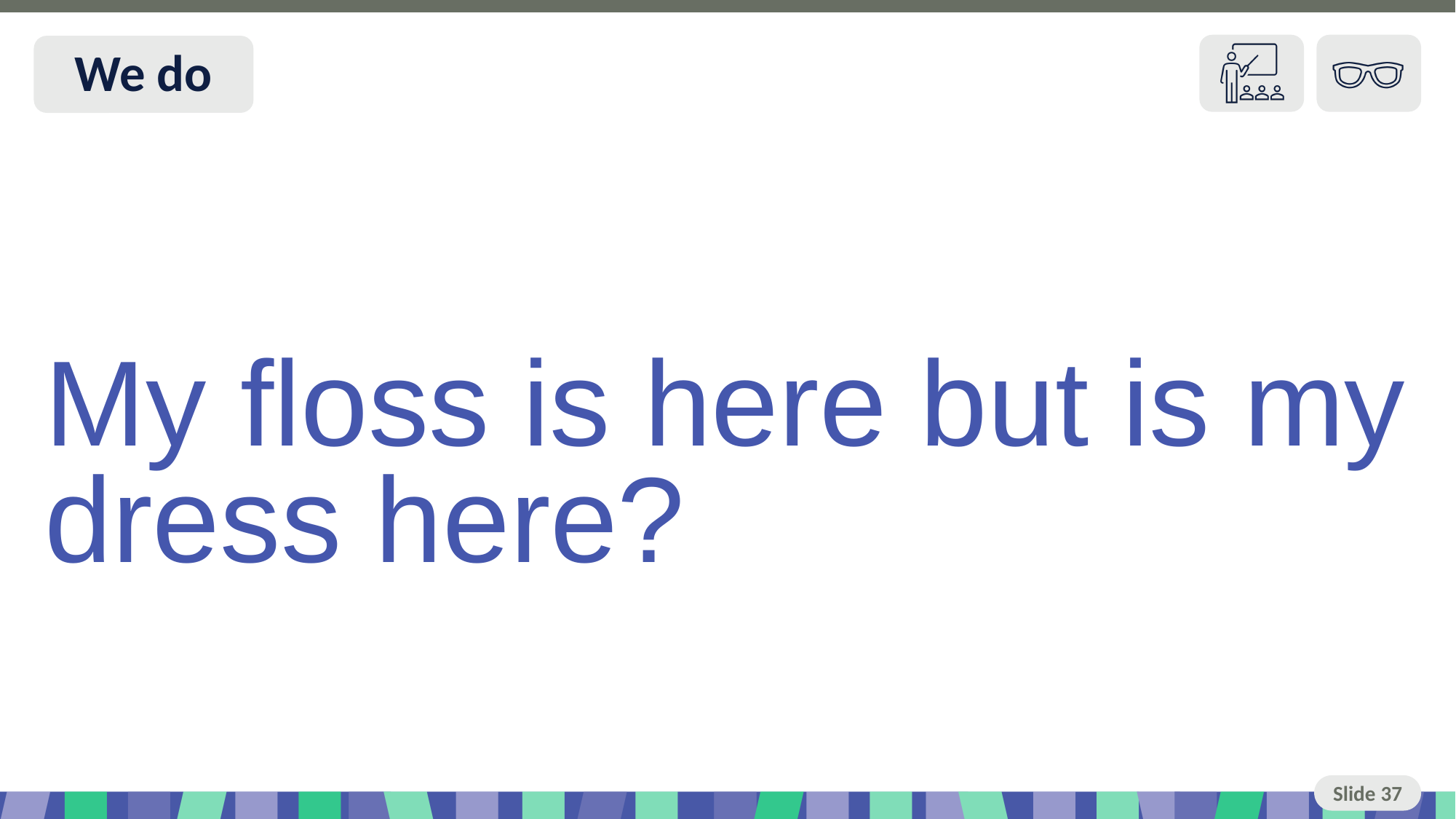

# Slide 37 We do
My floss is here but is my dress here?